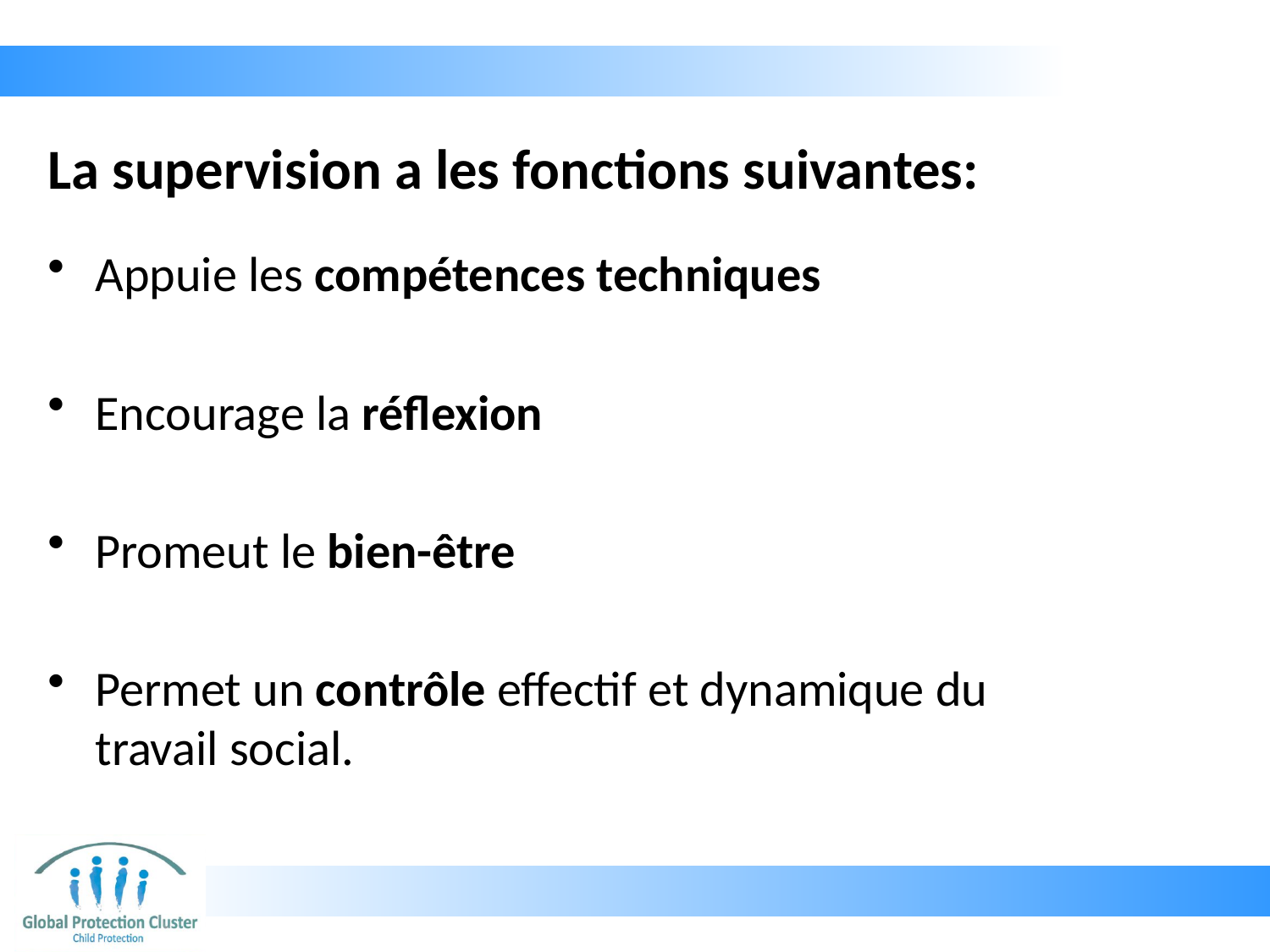

# La supervision a les fonctions suivantes:
Appuie les compétences techniques

Encourage la réflexion

Promeut le bien-être

Permet un contrôle effectif et dynamique du travail social.